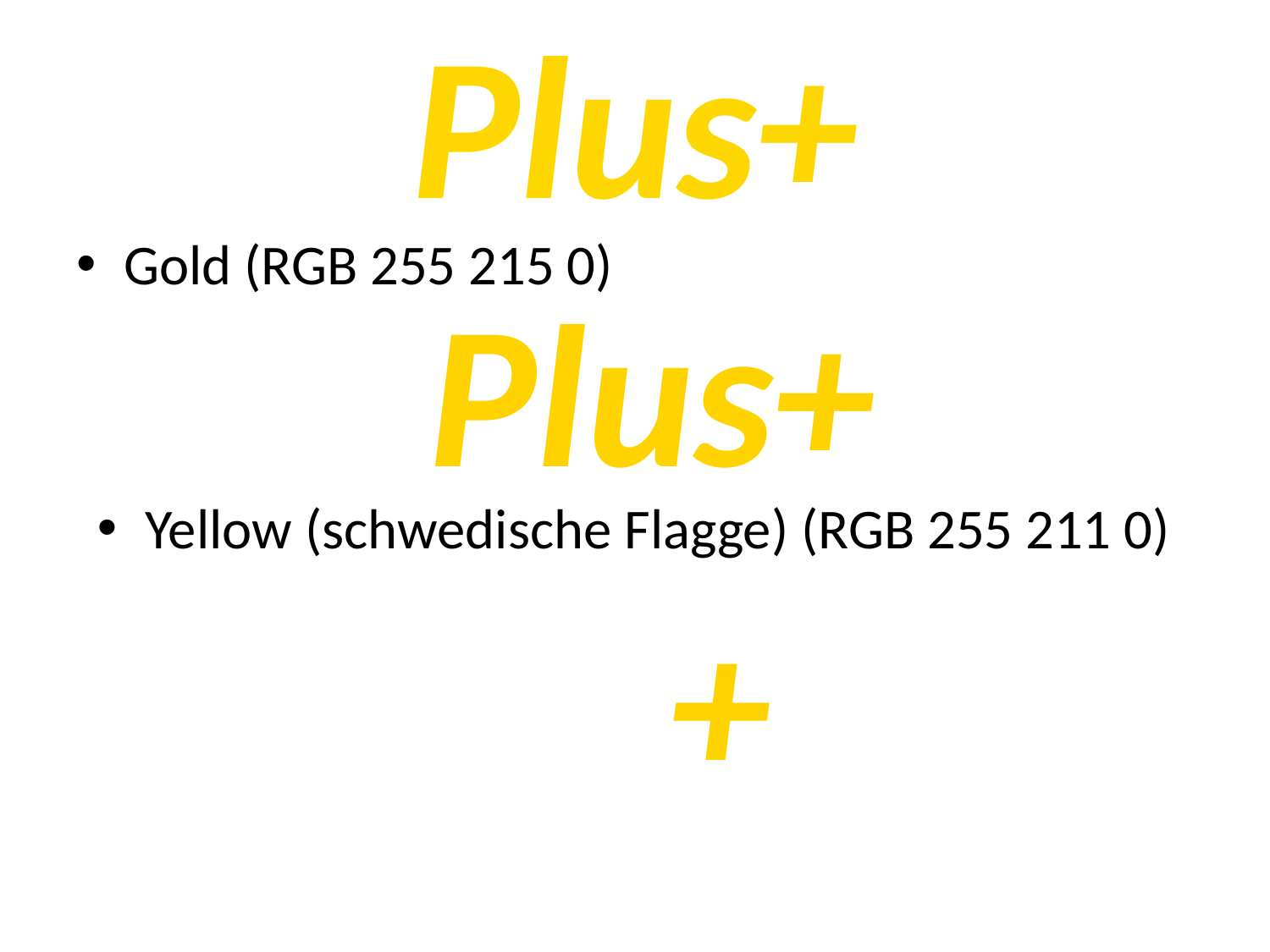

# Plus+
Gold (RGB 255 215 0)
Plus+
Yellow (schwedische Flagge) (RGB 255 211 0)
+